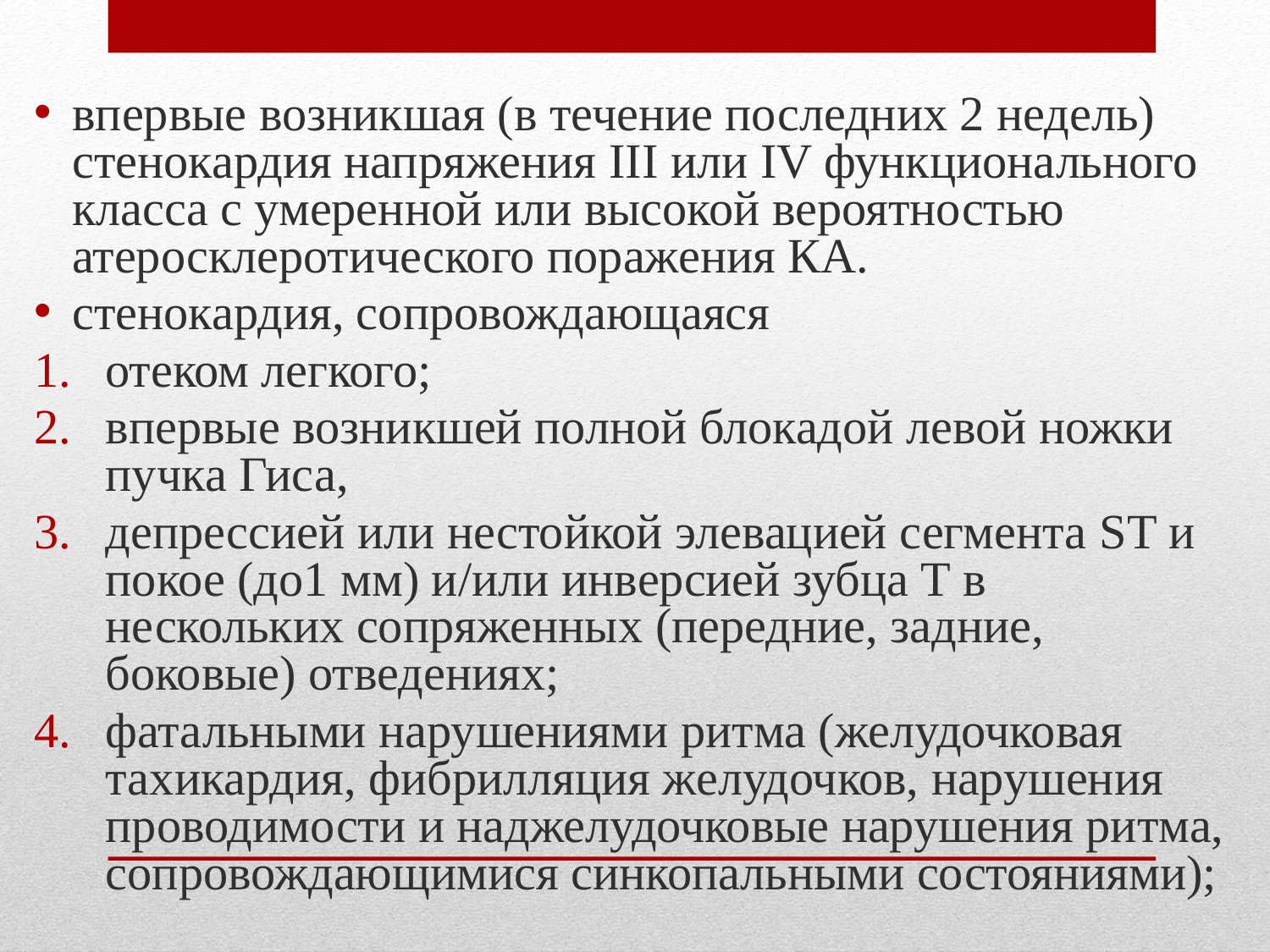

впервые возникшая (в течение последних 2 недель) стенокардия напряжения III или IV функционального класса с умеренной или высокой вероятностью атеросклеротического поражения КА.
стенокардия, сопровождающаяся
отеком легкого;
впервые возникшей полной блокадой левой ножки пучка Гиса,
депрессией или нестойкой элевацией сегмента ST и покое (до1 мм) и/или инверсией зубца Т в нескольких сопряженных (передние, задние, боковые) отведениях;
фатальными нарушениями ритма (желудочковая тахикардия, фибрилляция желудочков, нарушения проводимости и наджелудочковые нарушения ритма, сопровождающимися синкопальными состояниями);